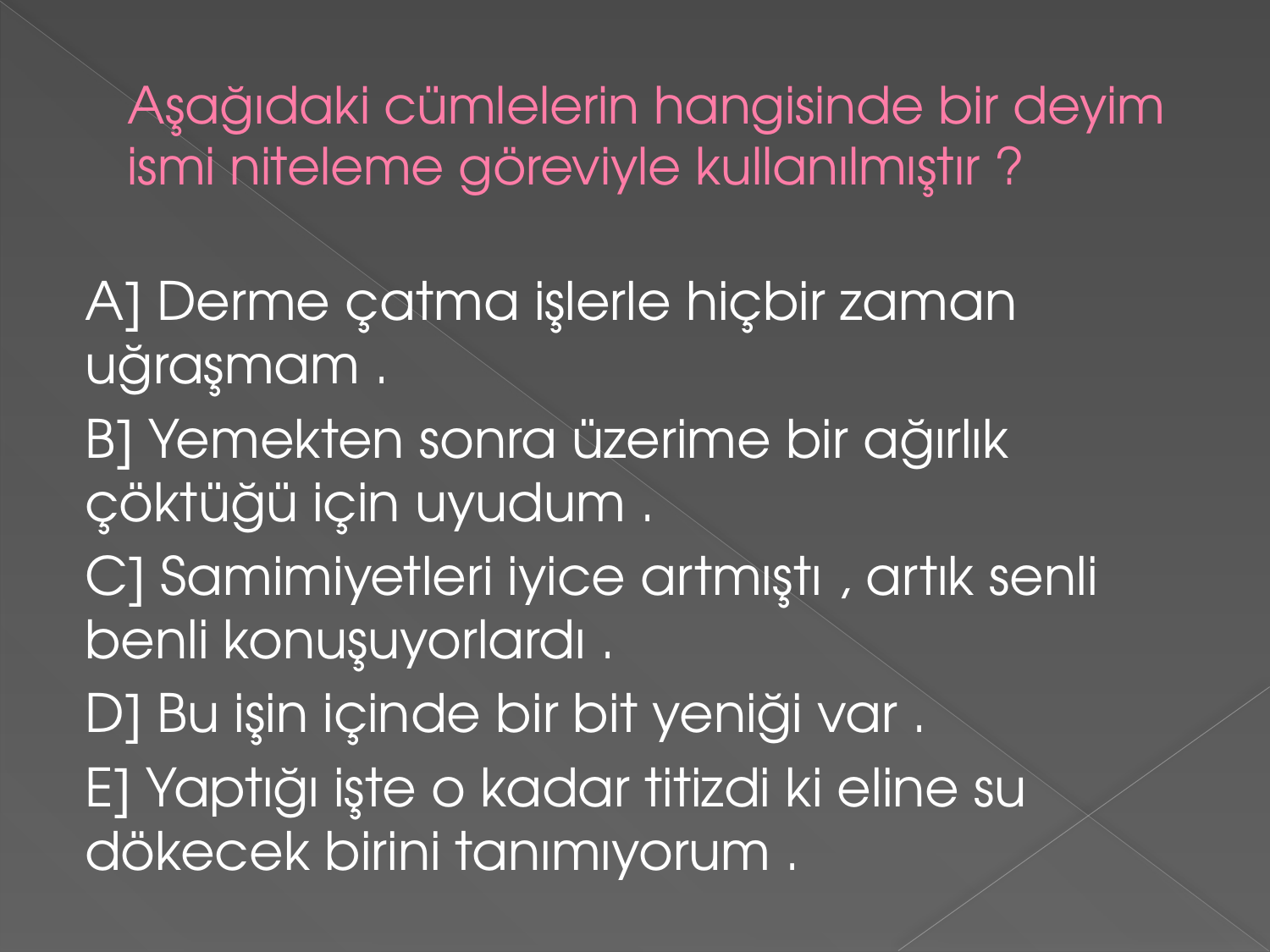

# Aşağıdaki cümlelerin hangisinde bir deyim ismi niteleme göreviyle kullanılmıştır ?
A] Derme çatma işlerle hiçbir zaman uğraşmam .
B] Yemekten sonra üzerime bir ağırlık çöktüğü için uyudum .
C] Samimiyetleri iyice artmıştı , artık senli benli konuşuyorlardı .
D] Bu işin içinde bir bit yeniği var .
E] Yaptığı işte o kadar titizdi ki eline su dökecek birini tanımıyorum .